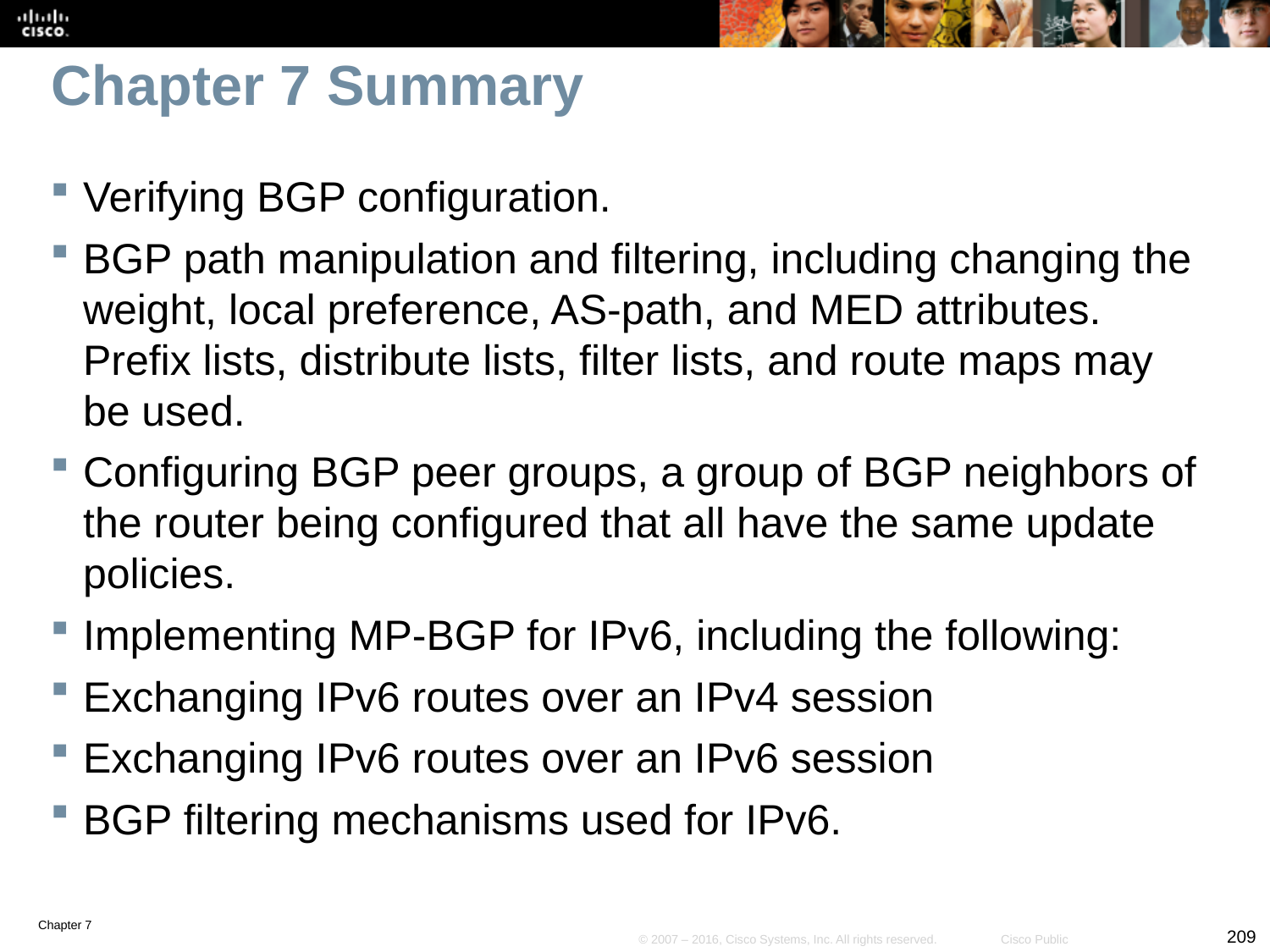

# Chapter 7 Summary
Verifying BGP configuration.
BGP path manipulation and filtering, including changing the weight, local preference, AS-path, and MED attributes. Prefix lists, distribute lists, filter lists, and route maps may be used.
Configuring BGP peer groups, a group of BGP neighbors of the router being configured that all have the same update policies.
Implementing MP-BGP for IPv6, including the following:
Exchanging IPv6 routes over an IPv4 session
Exchanging IPv6 routes over an IPv6 session
BGP filtering mechanisms used for IPv6.